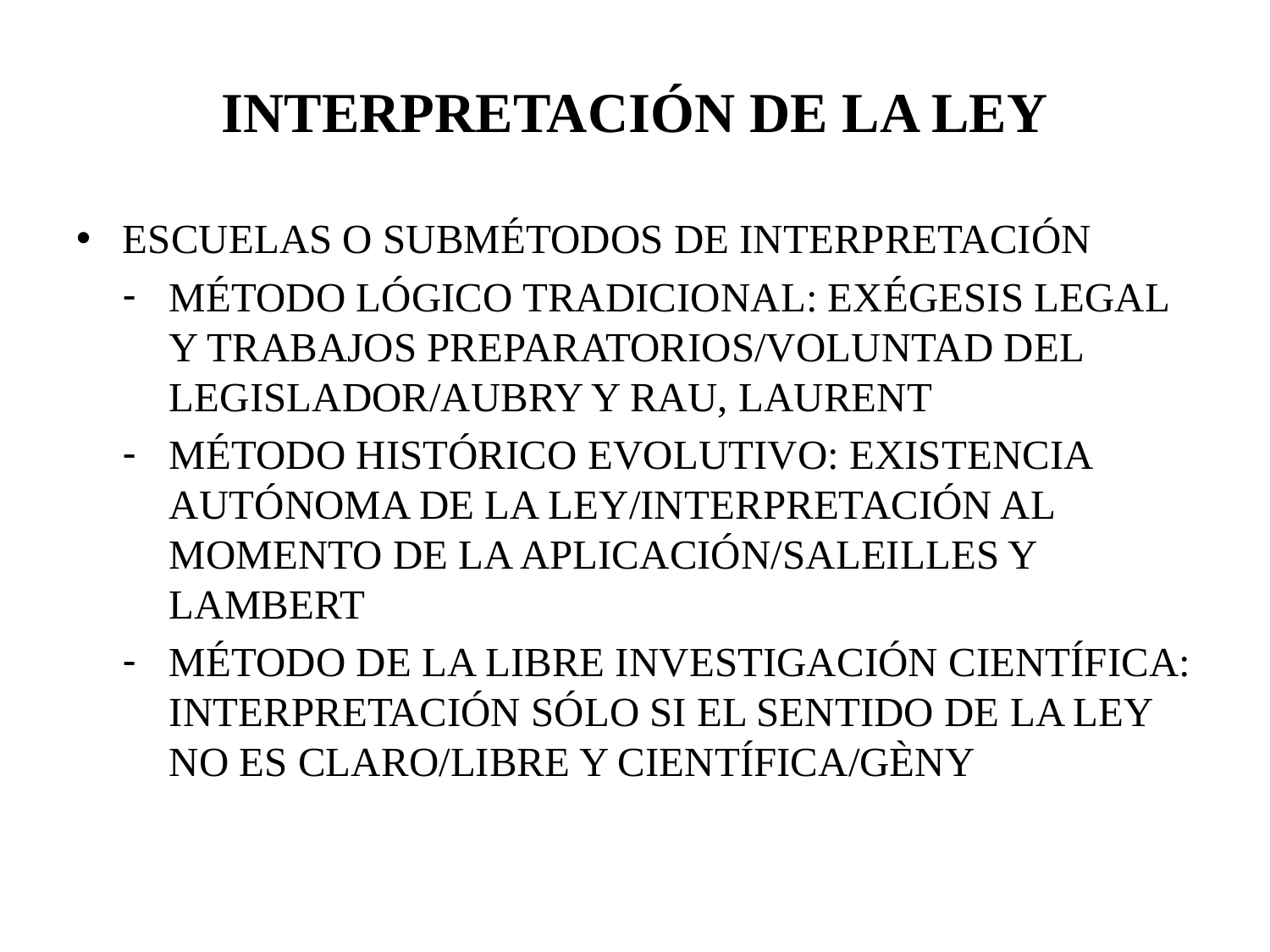

# INTERPRETACIÓN DE LA LEY
ESCUELAS O SUBMÉTODOS DE INTERPRETACIÓN
MÉTODO LÓGICO TRADICIONAL: EXÉGESIS LEGAL Y TRABAJOS PREPARATORIOS/VOLUNTAD DEL LEGISLADOR/AUBRY Y RAU, LAURENT
MÉTODO HISTÓRICO EVOLUTIVO: EXISTENCIA AUTÓNOMA DE LA LEY/INTERPRETACIÓN AL MOMENTO DE LA APLICACIÓN/SALEILLES Y LAMBERT
MÉTODO DE LA LIBRE INVESTIGACIÓN CIENTÍFICA: INTERPRETACIÓN SÓLO SI EL SENTIDO DE LA LEY NO ES CLARO/LIBRE Y CIENTÍFICA/GÈNY